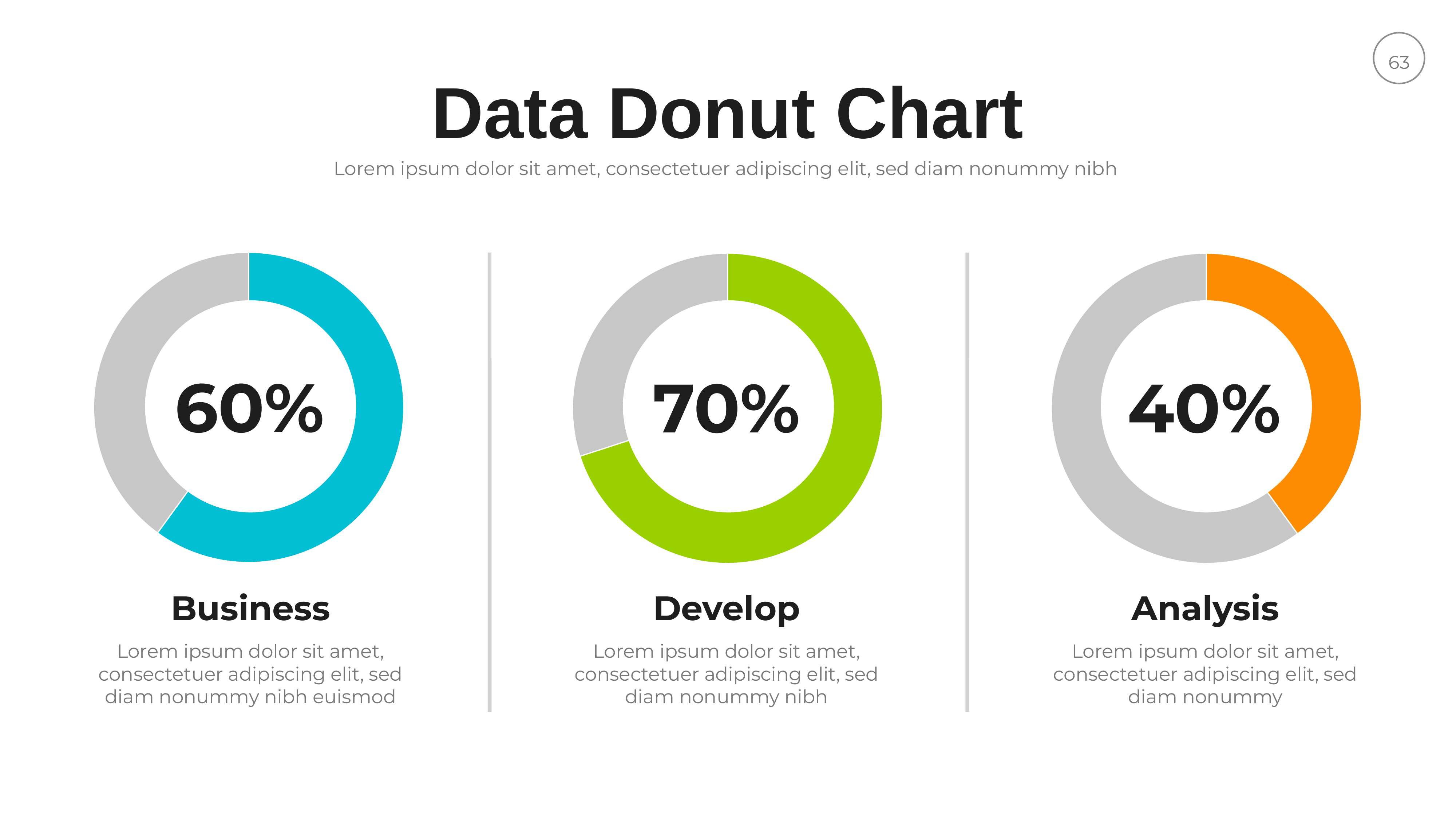

Data Donut Chart
Lorem ipsum dolor sit amet, consectetuer adipiscing elit, sed diam nonummy nibh

### Chart

| Category | Sales |
|---|---|
| 1st Qtr | 60.0 |
| 2nd Qtr | 40.0 |

### Chart

| Category | Sales |
|---|---|
| 1st Qtr | 70.0 |
| 2nd Qtr | 30.0 |

### Chart

| Category | Sales |
|---|---|
| 1st Qtr | 40.0 |
| 2nd Qtr | 60.0 |

60%
70%
40%
Business
Develop
Analysis
Lorem ipsum dolor sit amet, consectetuer adipiscing elit, sed diam nonummy nibh euismod
Lorem ipsum dolor sit amet, consectetuer adipiscing elit, sed diam nonummy nibh
Lorem ipsum dolor sit amet, consectetuer adipiscing elit, sed diam nonummy